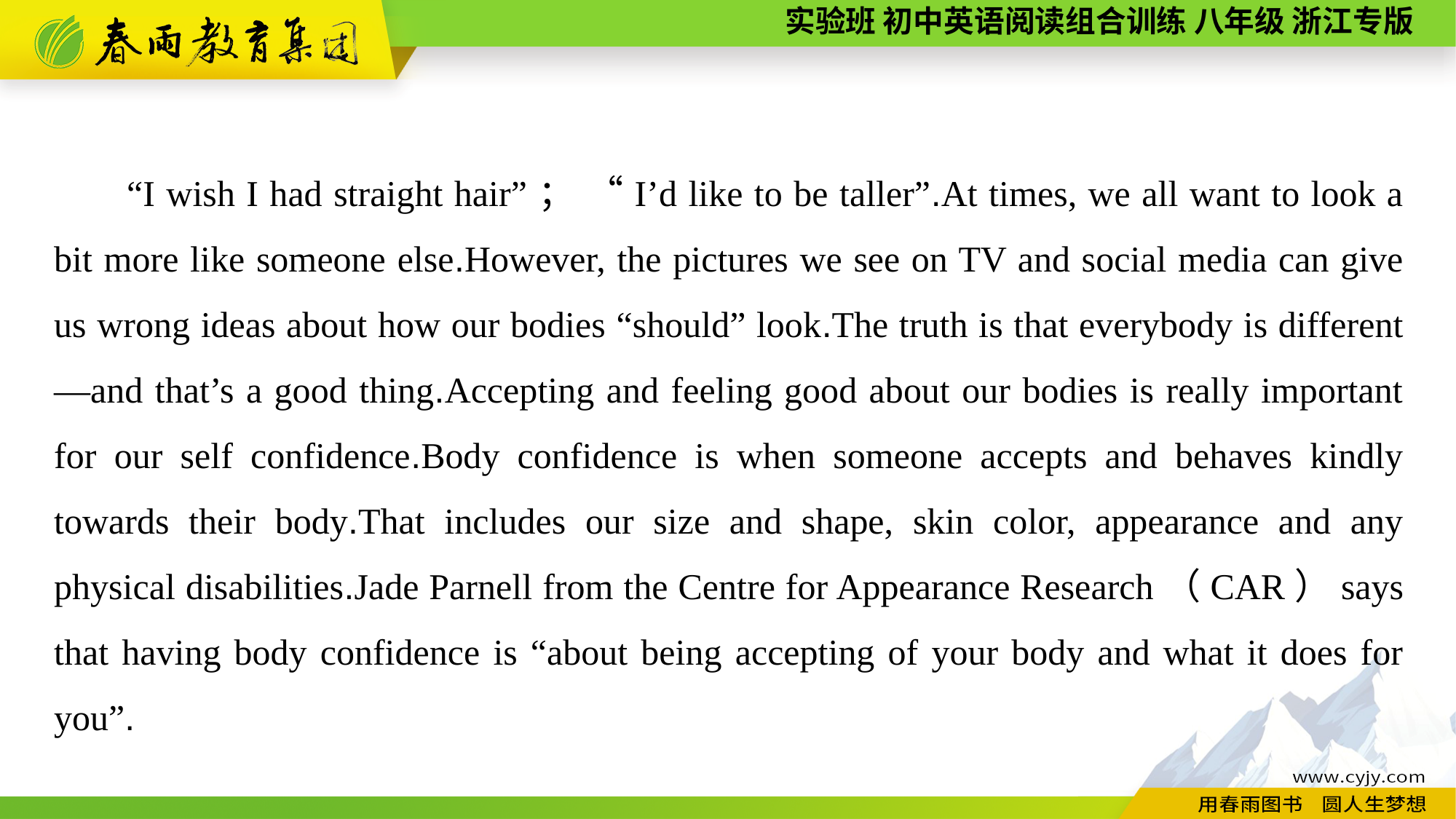

“I wish I had straight hair”； “I’d like to be taller”.At times, we all want to look a bit more like someone else.However, the pictures we see on TV and social media can give us wrong ideas about how our bodies “should” look.The truth is that everybody is different—and that’s a good thing.Accepting and feeling good about our bodies is really important for our self confidence.Body confidence is when someone accepts and behaves kindly towards their body.That includes our size and shape, skin color, appearance and any physical disabilities.Jade Parnell from the Centre for Appearance Research（CAR）says that having body confidence is “about being accepting of your body and what it does for you”.